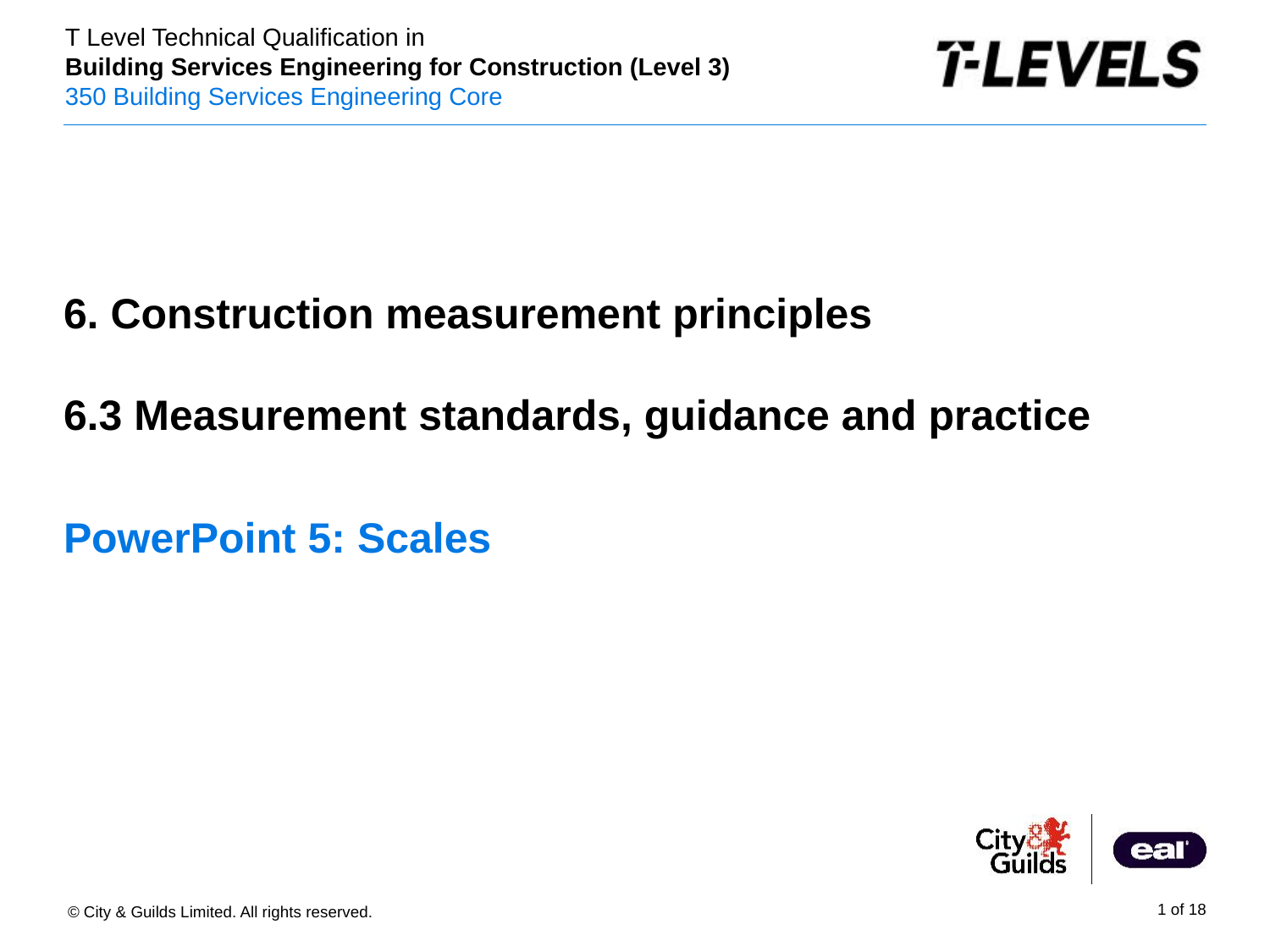

PowerPoint presentation
6. Construction measurement principles

6.3 Measurement standards, guidance and practice
# PowerPoint 5: Scales